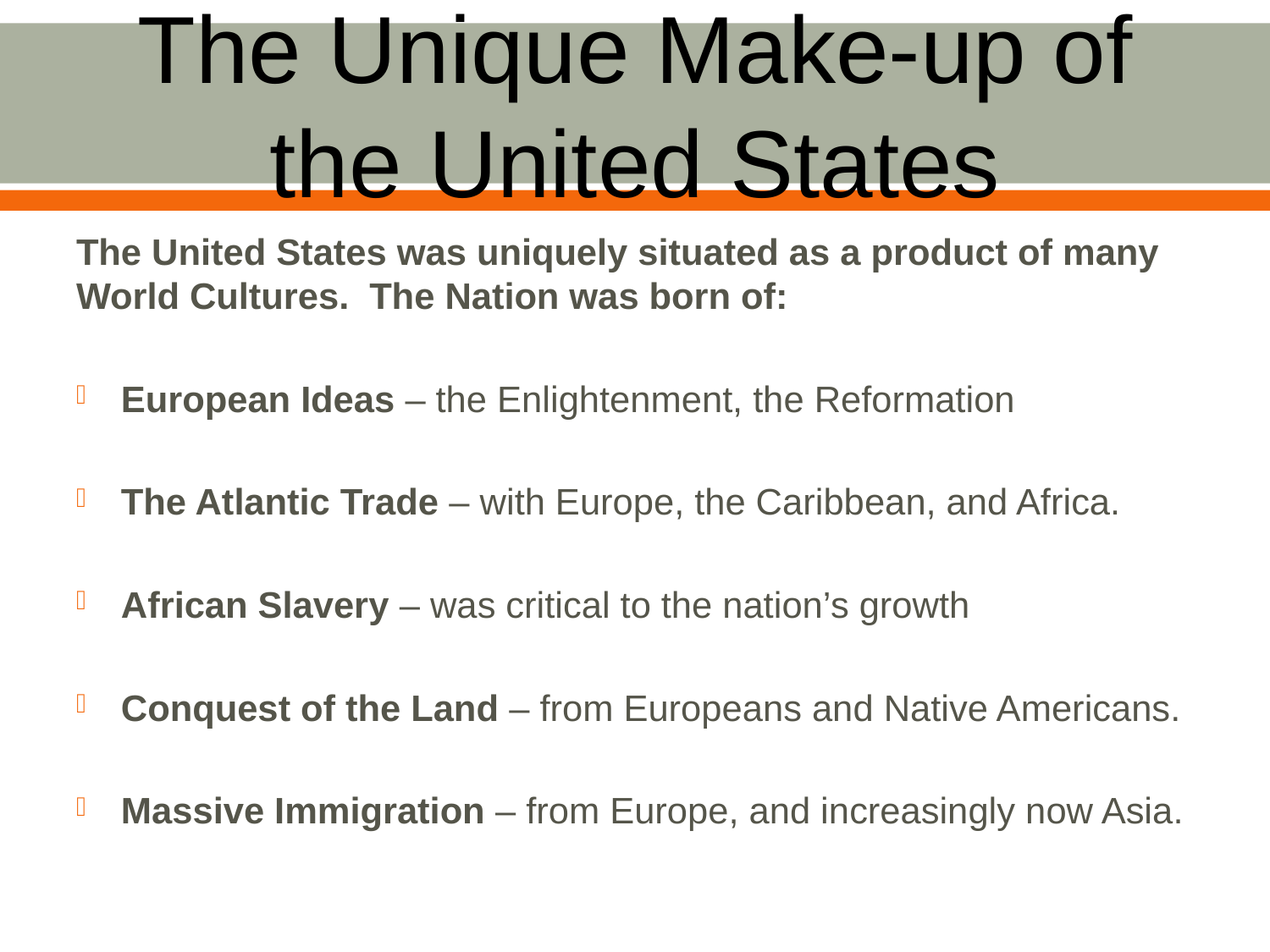

# The Unique Make-up of the United States
The United States was uniquely situated as a product of many World Cultures.  The Nation was born of:

European Ideas – the Enlightenment, the Reformation

The Atlantic Trade – with Europe, the Caribbean, and Africa.

African Slavery – was critical to the nation’s growth

Conquest of the Land – from Europeans and Native Americans.

Massive Immigration – from Europe, and increasingly now Asia.